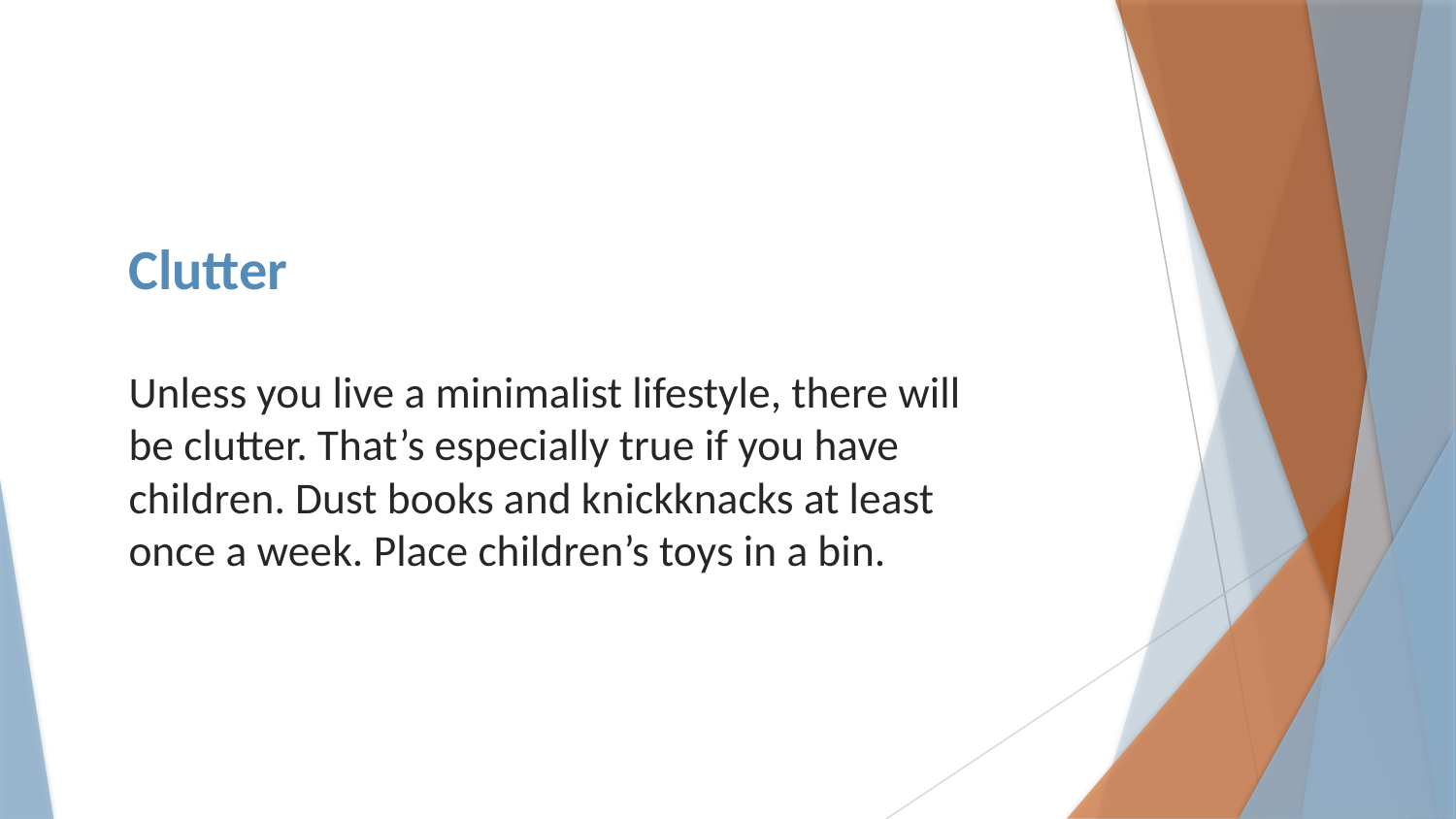

# Clutter
Unless you live a minimalist lifestyle, there will be clutter. That’s especially true if you have children. Dust books and knickknacks at least once a week. Place children’s toys in a bin.